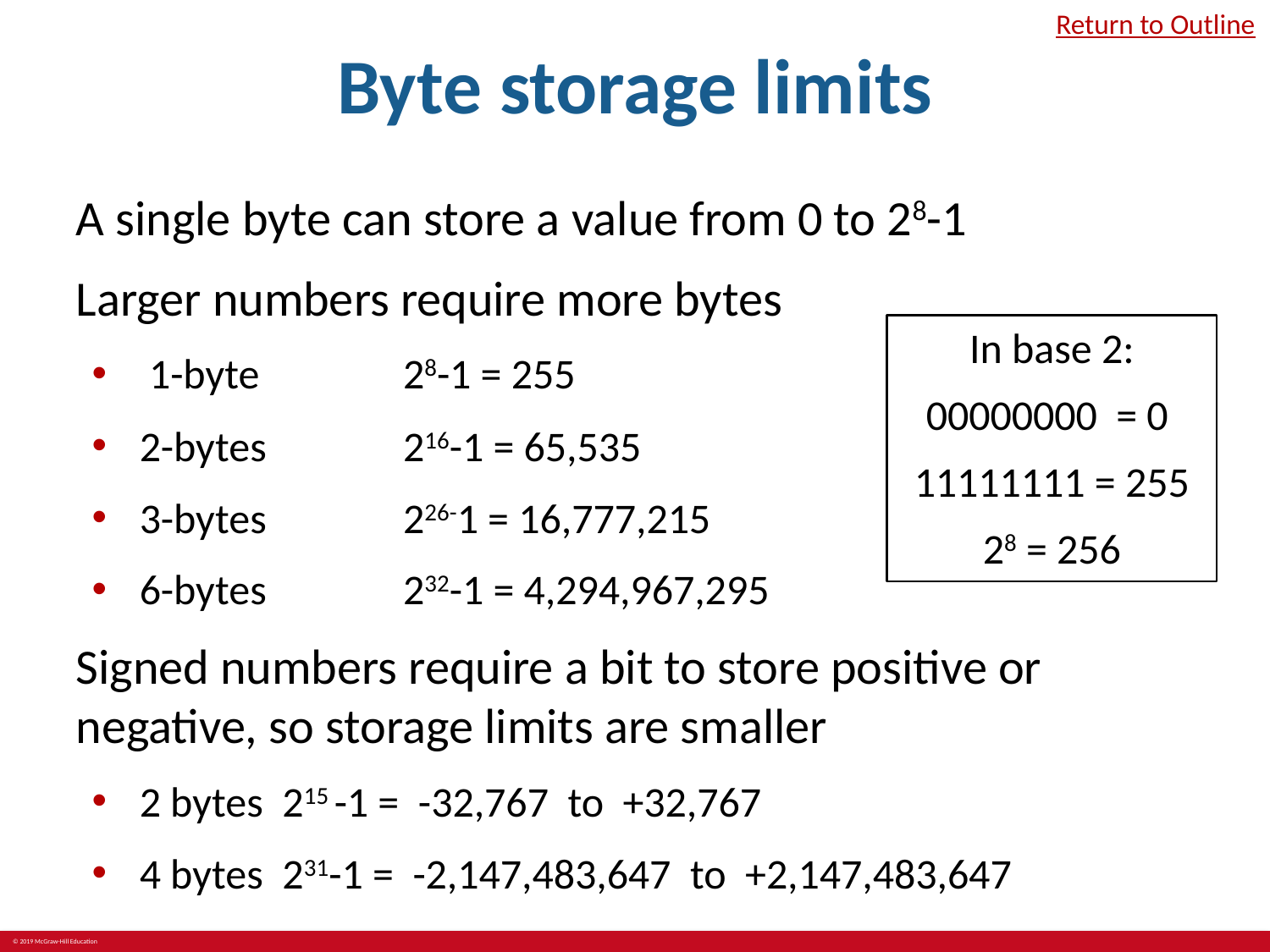

# Byte storage limits
Return to Outline
A single byte can store a value from 0 to 28-1
Larger numbers require more bytes
 1-byte 	 28-1 = 255
2-bytes 	 216-1 = 65,535
3-bytes 	 226-1 = 16,777,215
6-bytes	 232-1 = 4,294,967,295
Signed numbers require a bit to store positive or negative, so storage limits are smaller
2 bytes  215 -1 =  -32,767  to  +32,767
4 bytes  231-1 =  -2,147,483,647  to  +2,147,483,647
In base 2:
00000000  = 0
11111111 = 255
28 = 256